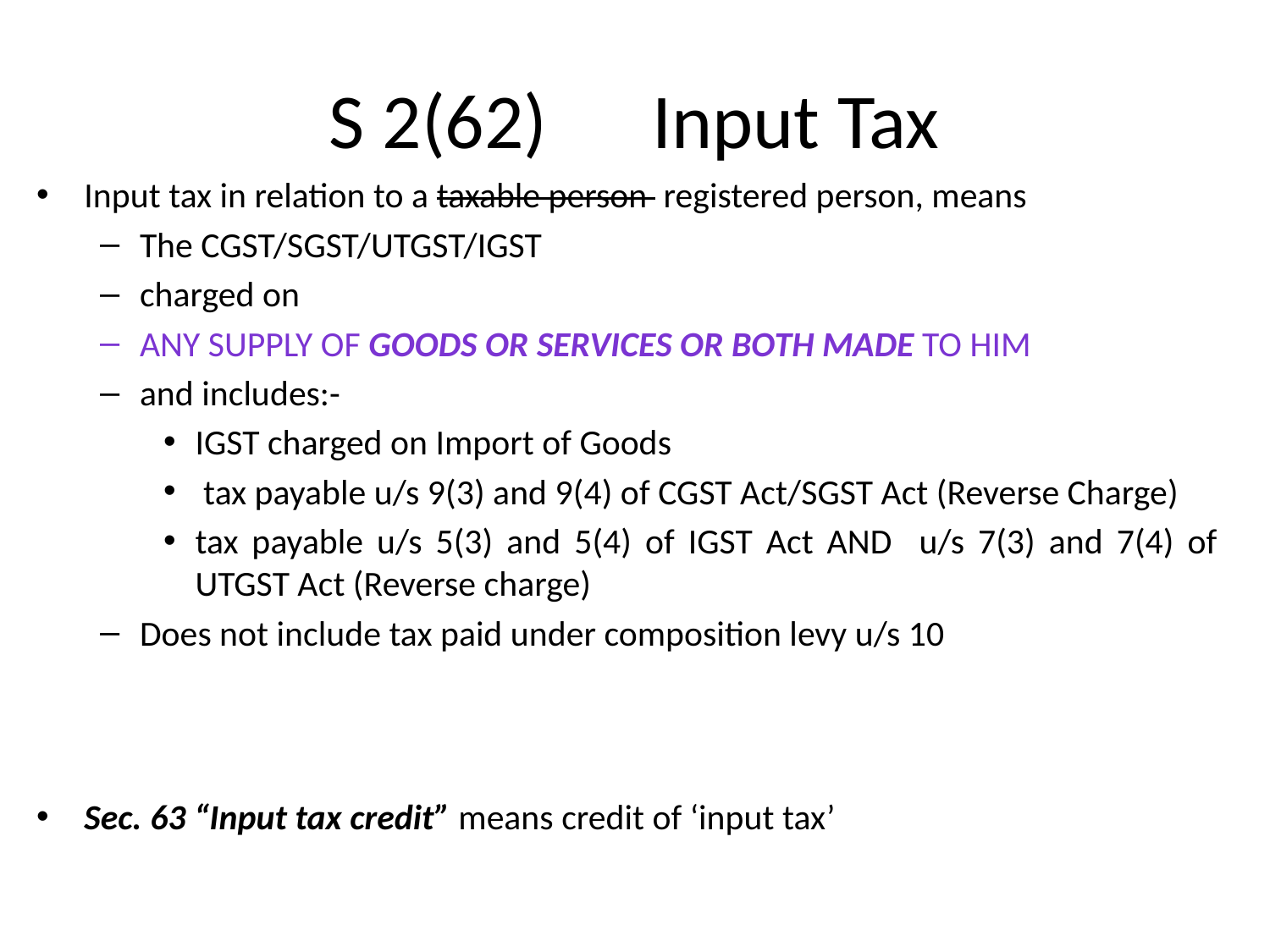

# S 2(62)      Input Tax
Input tax in relation to a taxable person  registered person, means
The CGST/SGST/UTGST/IGST
charged on
any supply of goods or services or both made to him
and includes:-
IGST charged on Import of Goods
 tax payable u/s 9(3) and 9(4) of CGST Act/SGST Act (Reverse Charge)
tax payable u/s 5(3) and 5(4) of IGST Act AND  u/s 7(3) and 7(4) of UTGST Act (Reverse charge)
Does not include tax paid under composition levy u/s 10

Sec. 63 “Input tax credit” means credit of ‘input tax’